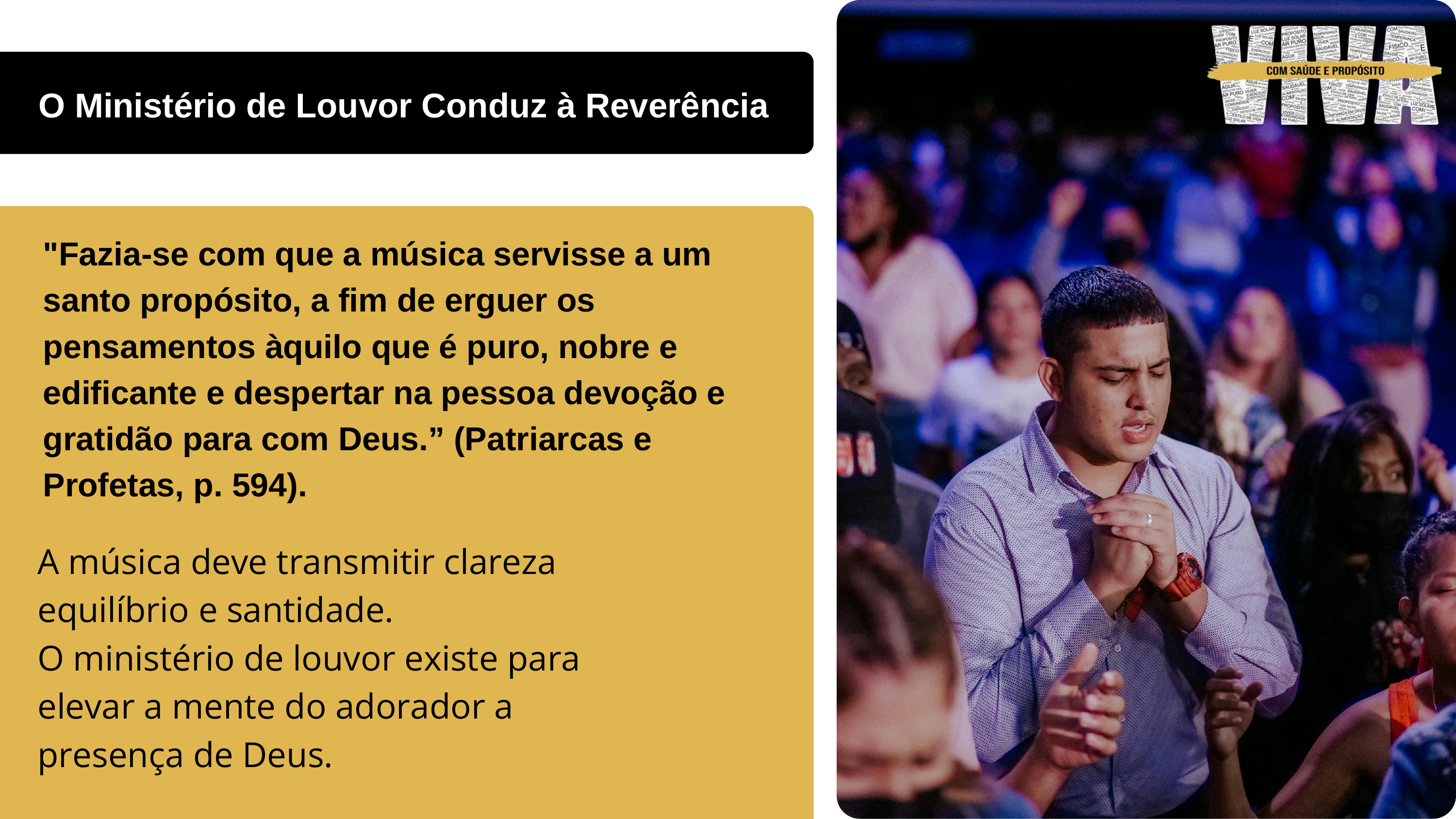

O Ministério de Louvor Conduz à Reverência

"Fazia-se com que a música servisse a um santo propósito, a fim de erguer os pensamentos àquilo que é puro, nobre e edificante e despertar na pessoa devoção e gratidão para com Deus.” (Patriarcas e Profetas, p. 594).
A música deve transmitir clareza equilíbrio e santidade.
O ministério de louvor existe para elevar a mente do adorador a presença de Deus.